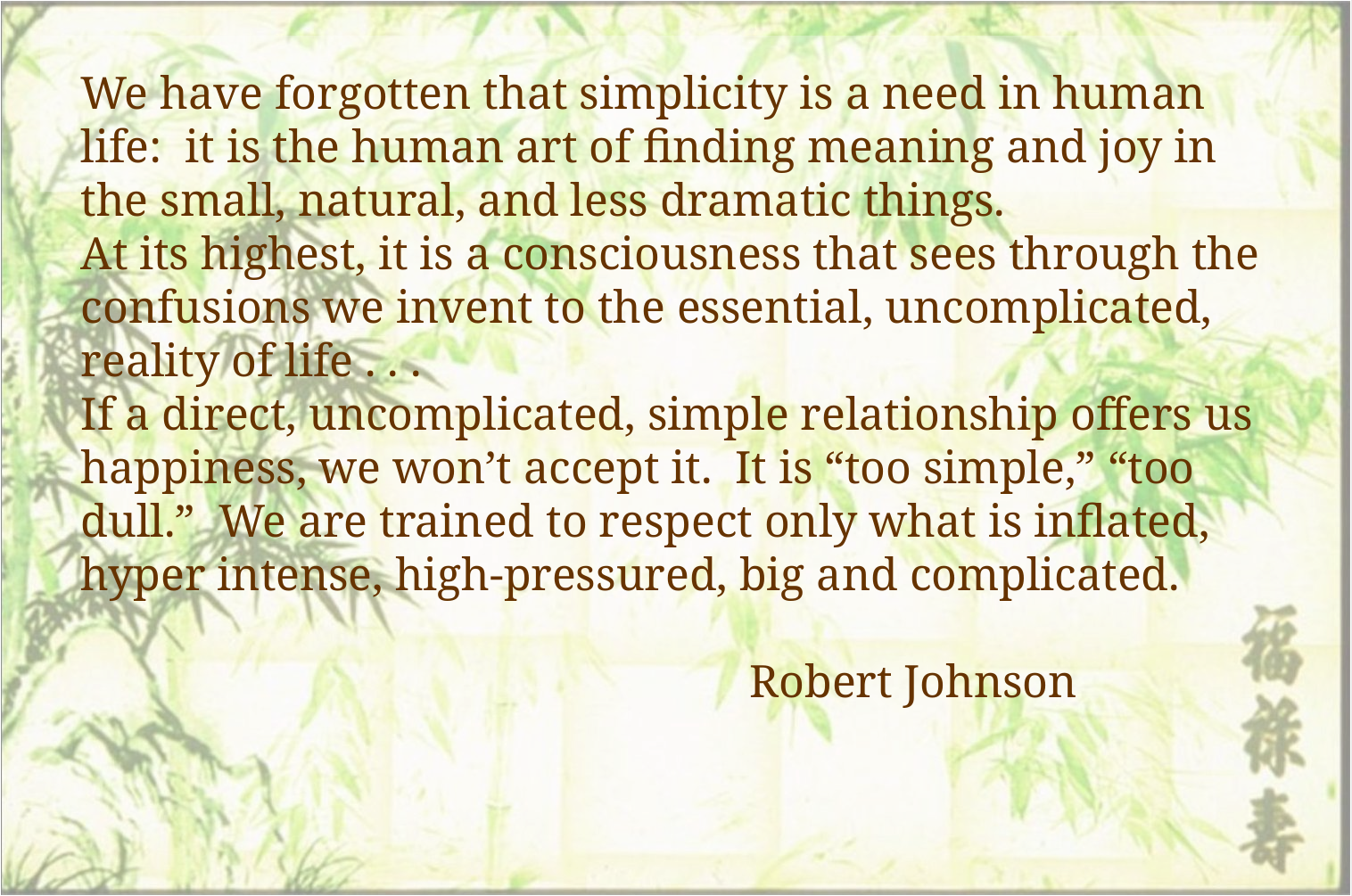

We have forgotten that simplicity is a need in human life:  it is the human art of finding meaning and joy in the small, natural, and less dramatic things.
At its highest, it is a consciousness that sees through the confusions we invent to the essential, uncomplicated, reality of life . . .
If a direct, uncomplicated, simple relationship offers us happiness, we won’t accept it.  It is “too simple,” “too dull.”  We are trained to respect only what is inflated, hyper intense, high-pressured, big and complicated.
					Robert Johnson